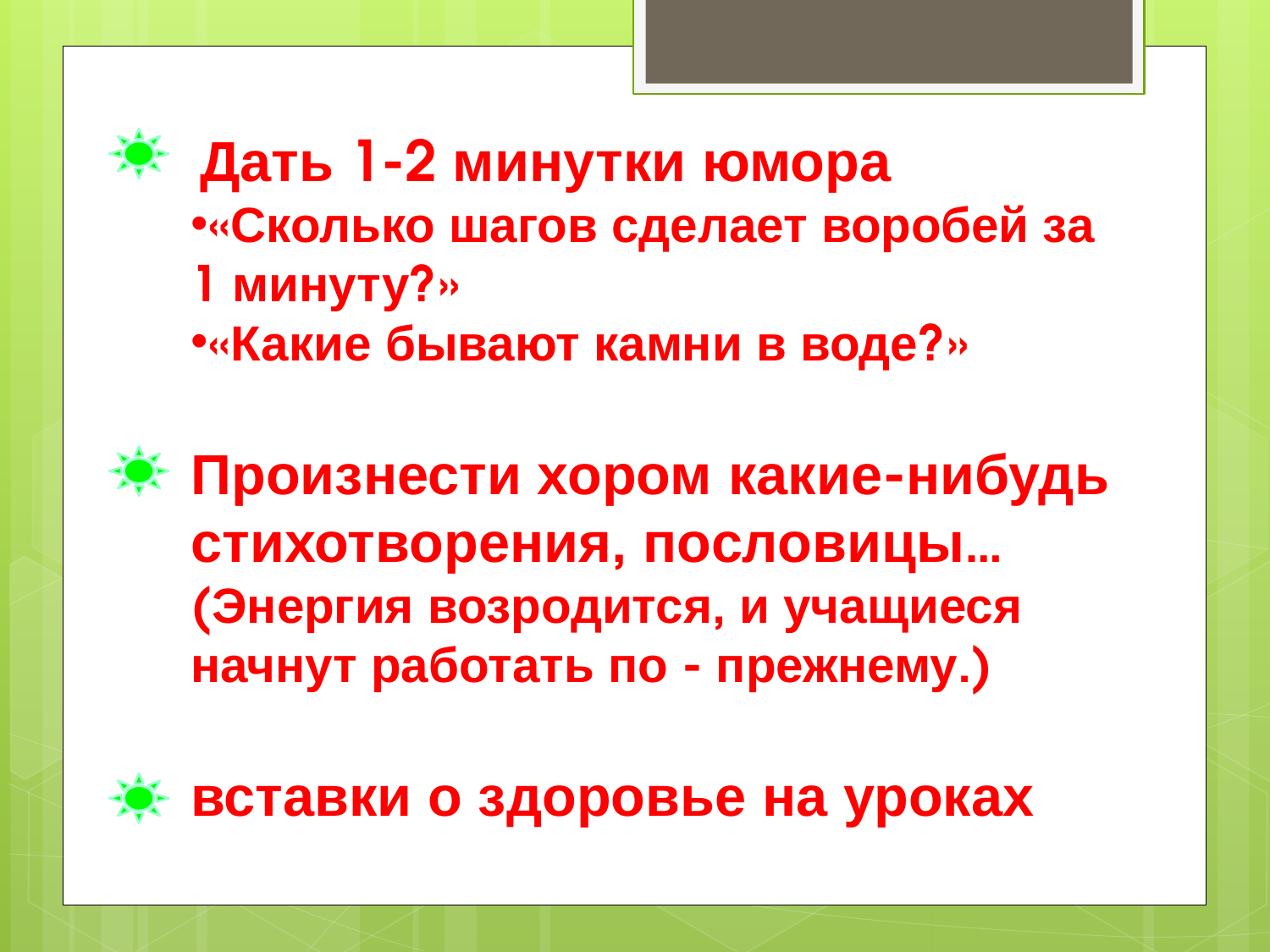

Дать 1-2 минутки юмора
«Сколько шагов сделает воробей за 1 минуту?»
«Какие бывают камни в воде?»

Произнести хором какие-нибудь стихотворения, пословицы…
(Энергия возродится, и учащиеся начнут работать по - прежнему.)

вставки о здоровье на уроках